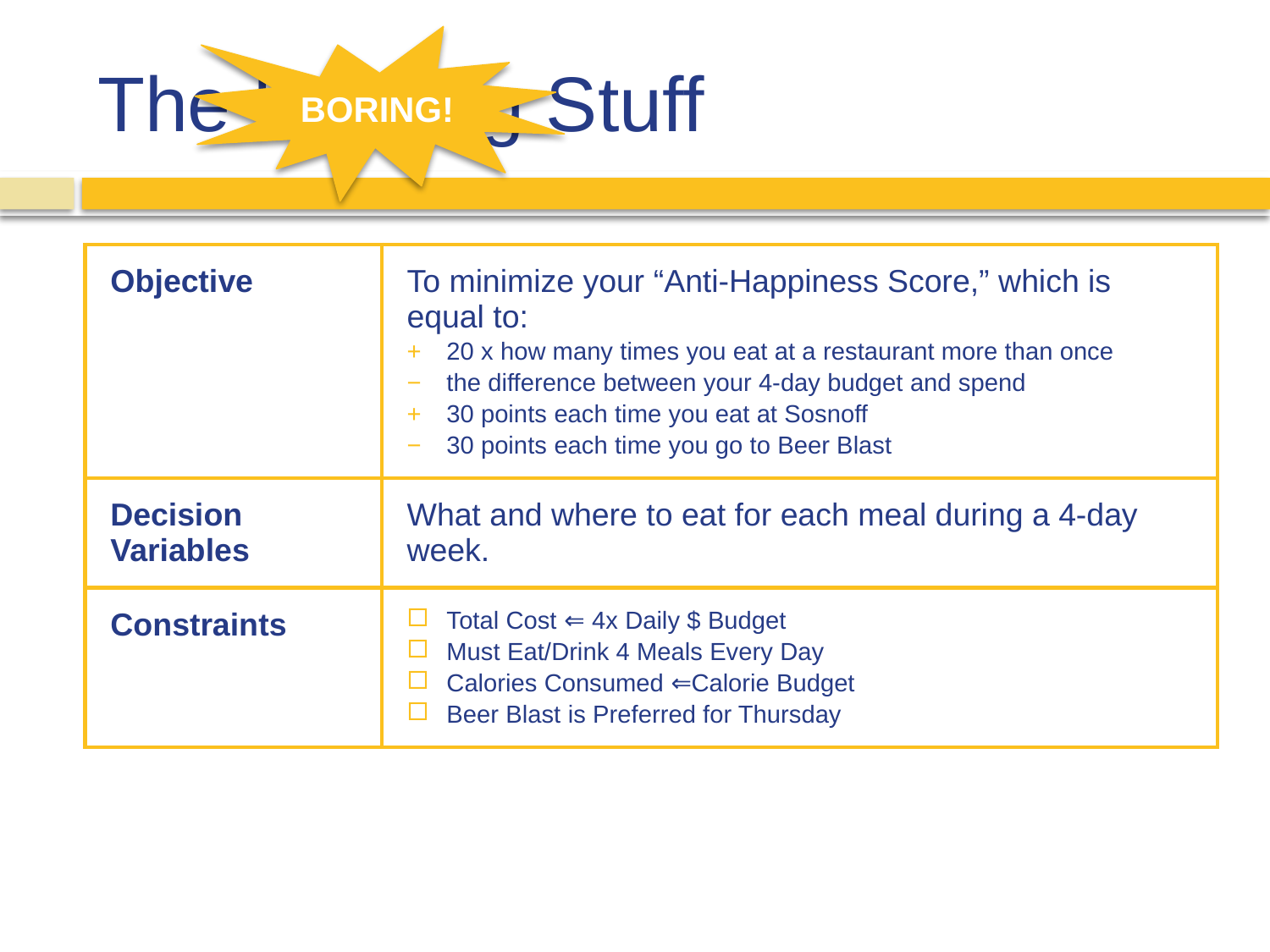

BORING!
# The Exciting Stuff
| Objective | To minimize your “Anti-Happiness Score,” which is equal to: 20 x how many times you eat at a restaurant more than once the difference between your 4-day budget and spend 30 points each time you eat at Sosnoff 30 points each time you go to Beer Blast |
| --- | --- |
| Decision Variables | What and where to eat for each meal during a 4-day week. |
| Constraints | Total Cost ⇐ 4x Daily $ Budget Must Eat/Drink 4 Meals Every Day Calories Consumed ⇐Calorie Budget Beer Blast is Preferred for Thursday |